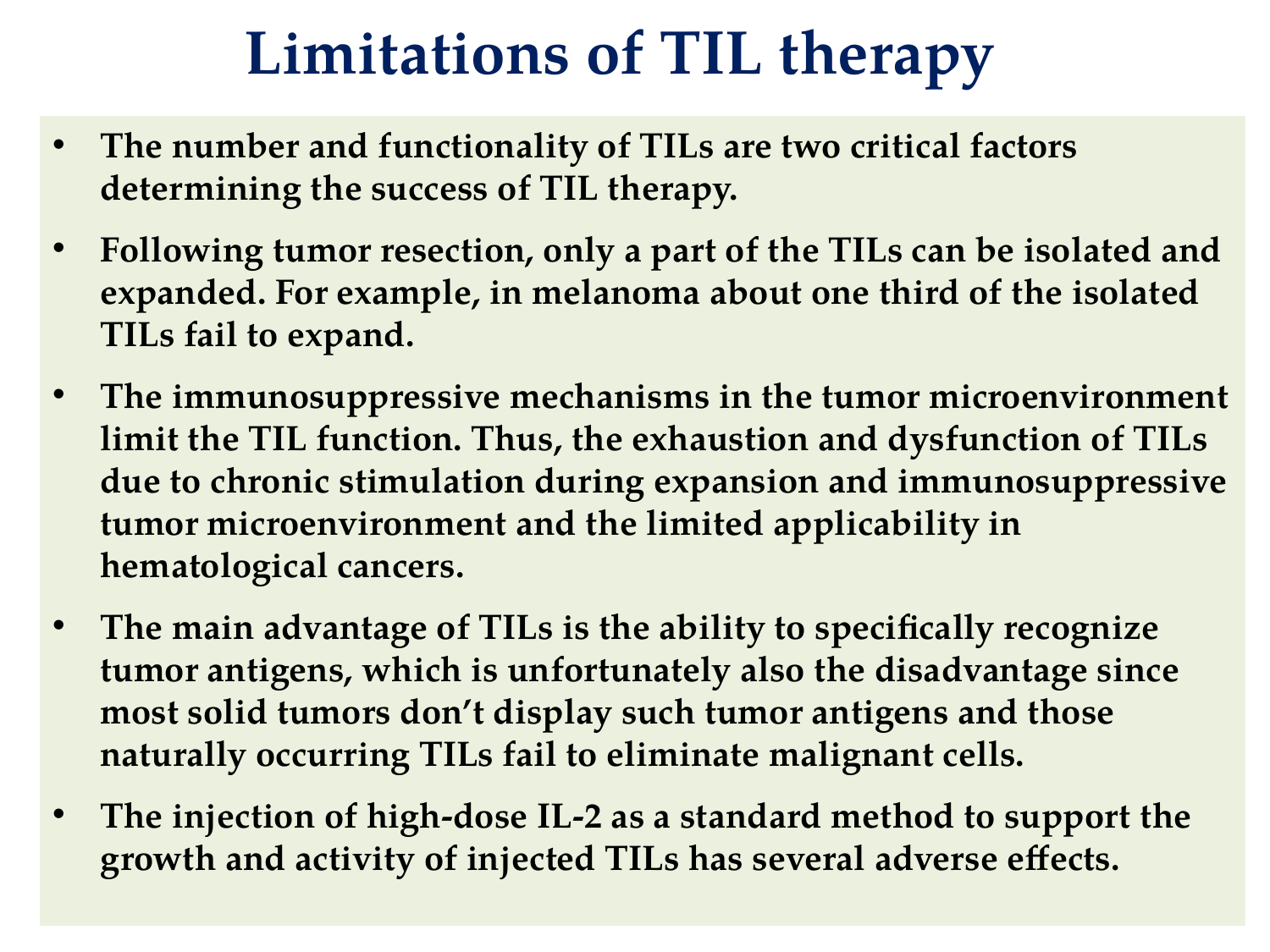

Limitations of TIL therapy
The number and functionality of TILs are two critical factors determining the success of TIL therapy.

Following tumor resection, only a part of the TILs can be isolated and expanded. For example, in melanoma about one third of the isolated TILs fail to expand.

The immunosuppressive mechanisms in the tumor microenvironment limit the TIL function. Thus, the exhaustion and dysfunction of TILs due to chronic stimulation during expansion and immunosuppressive tumor microenvironment and the limited applicability in hematological cancers.

The main advantage of TILs is the ability to specifically recognize tumor antigens, which is unfortunately also the disadvantage since most solid tumors don’t display such tumor antigens and those naturally occurring TILs fail to eliminate malignant cells.

The injection of high-dose IL-2 as a standard method to support the growth and activity of injected TILs has several adverse effects.